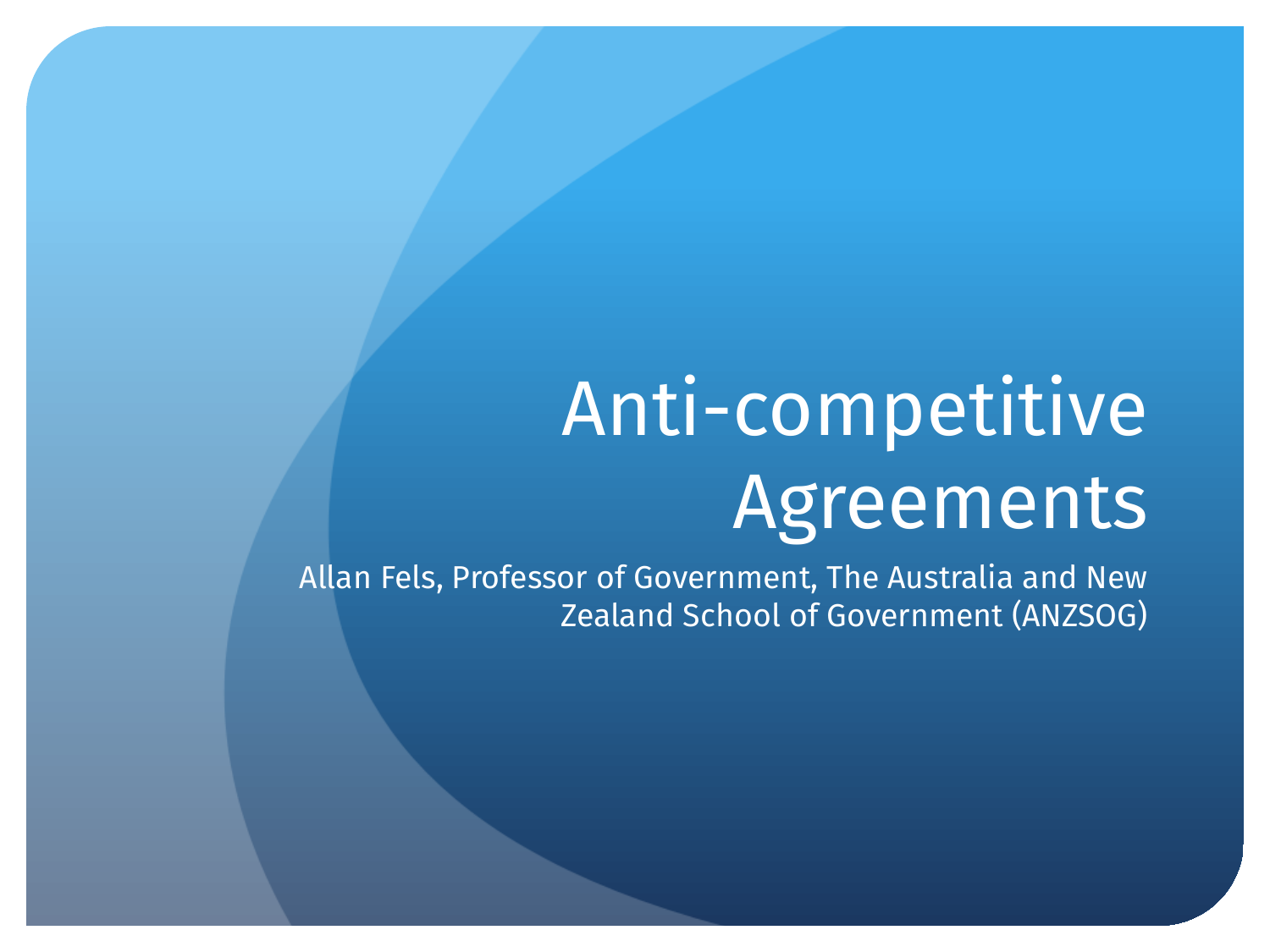

# Anti-competitive Agreements
Allan Fels, Professor of Government, The Australia and New Zealand School of Government (ANZSOG)